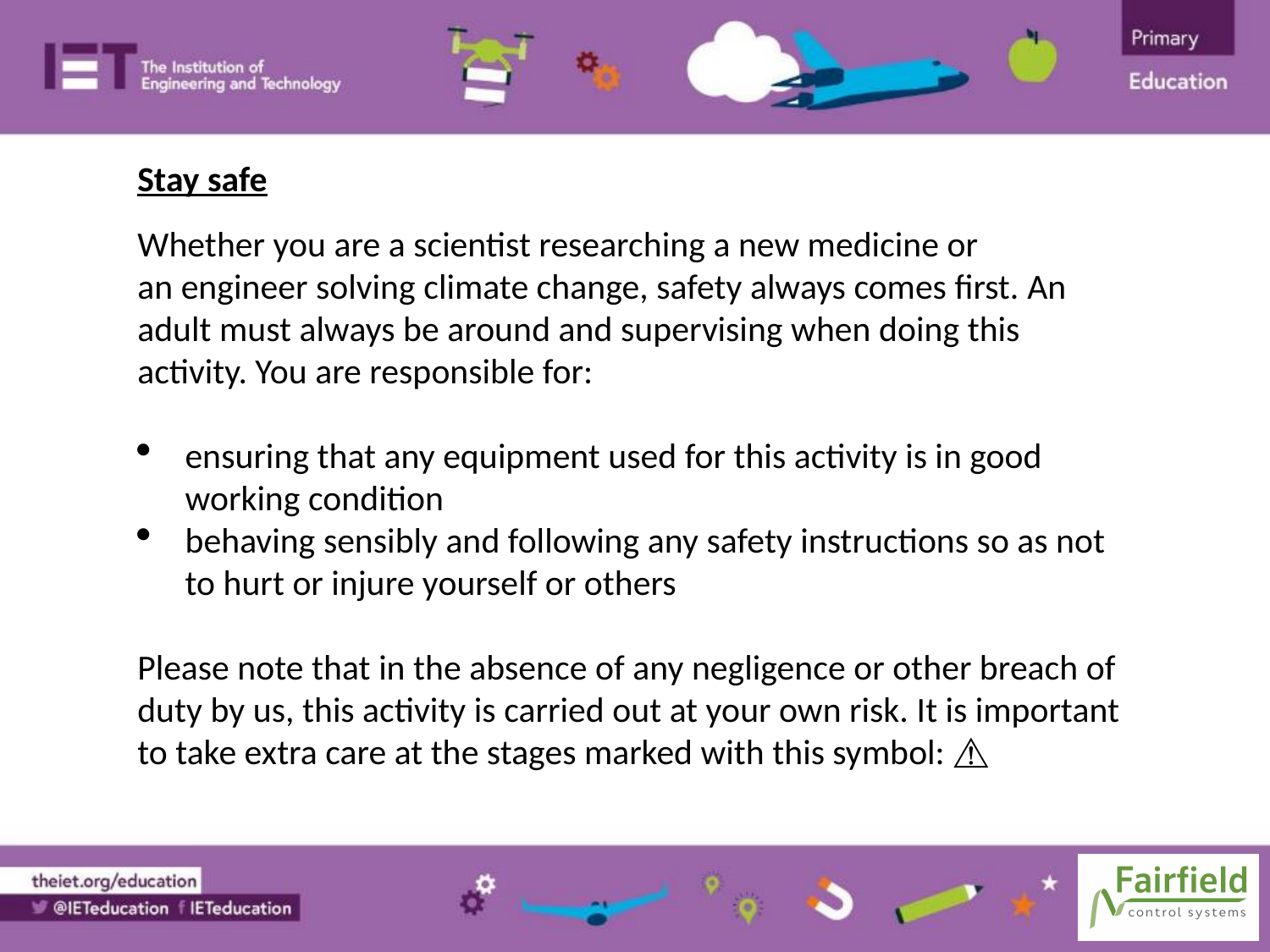

Stay safe

Whether you are a scientist researching a new medicine or an engineer solving climate change, safety always comes first. An adult must always be around and supervising when doing this activity. You are responsible for:

ensuring that any equipment used for this activity is in good working condition
behaving sensibly and following any safety instructions so as not to hurt or injure yourself or others

Please note that in the absence of any negligence or other breach of duty by us, this activity is carried out at your own risk. It is important to take extra care at the stages marked with this symbol: ⚠